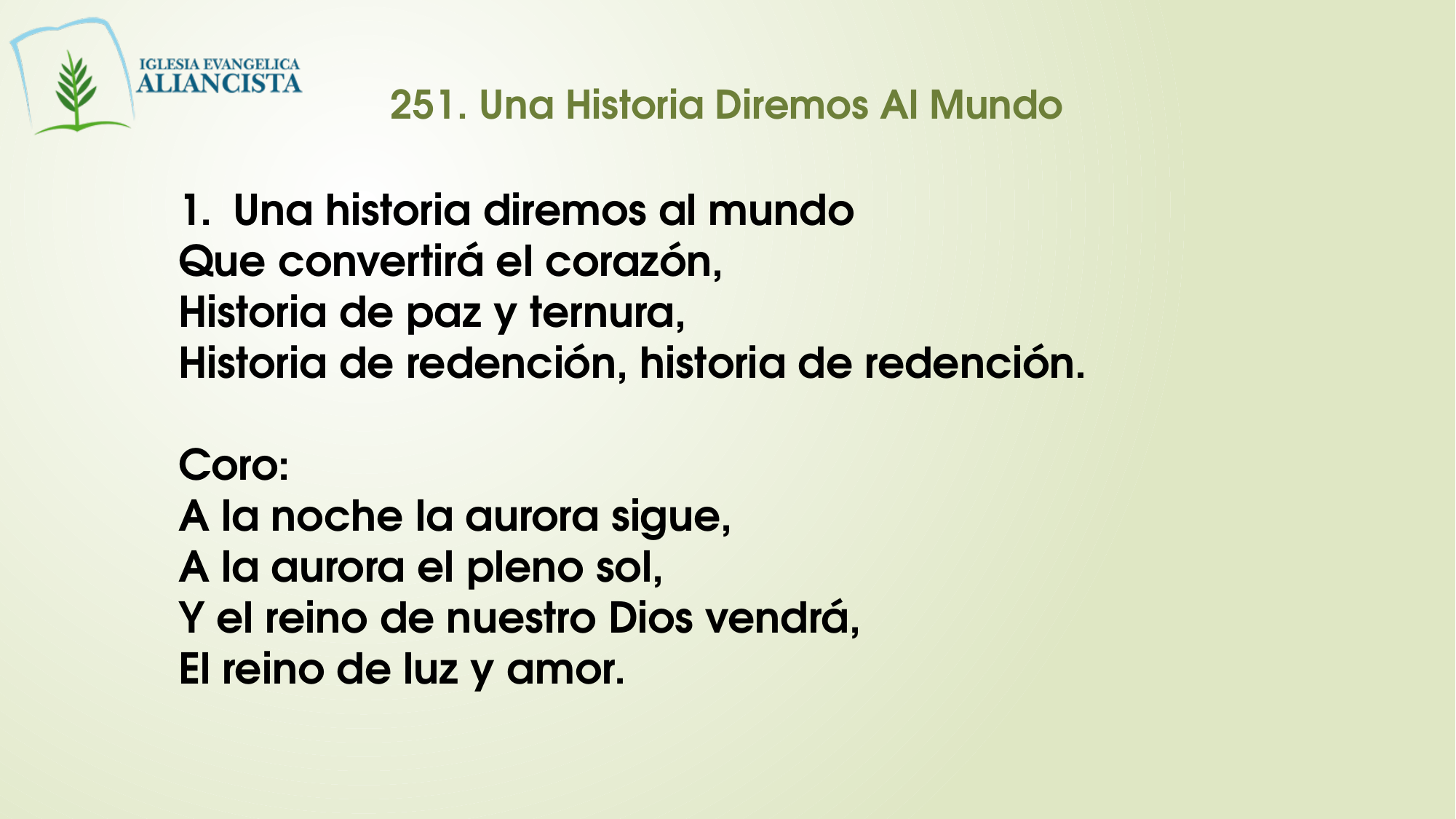

251. Una Historia Diremos Al Mundo
Una historia diremos al mundo
Que convertirá el corazón,
Historia de paz y ternura,
Historia de redención, historia de redención.

Coro:
A la noche la aurora sigue,
A la aurora el pleno sol,
Y el reino de nuestro Dios vendrá,
El reino de luz y amor.